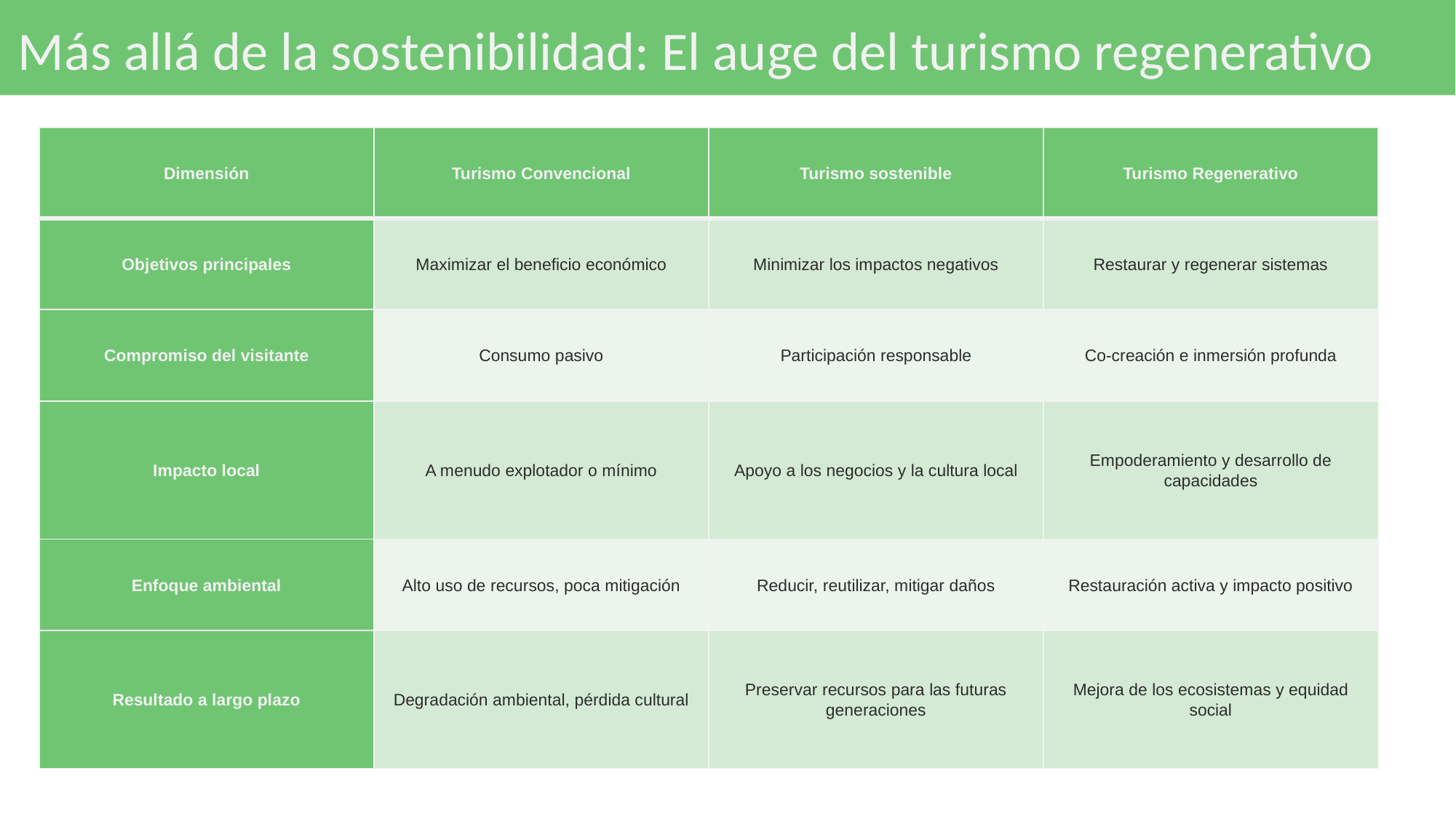

# Más allá de la sostenibilidad: El auge del turismo regenerativo
| Dimensión | Turismo Convencional | Turismo sostenible | Turismo Regenerativo |
| --- | --- | --- | --- |
| Objetivos principales | Maximizar el beneficio económico | Minimizar los impactos negativos | Restaurar y regenerar sistemas |
| Compromiso del visitante | Consumo pasivo | Participación responsable | Co-creación e inmersión profunda |
| Impacto local | A menudo explotador o mínimo | Apoyo a los negocios y la cultura local | Empoderamiento y desarrollo de capacidades |
| Enfoque ambiental | Alto uso de recursos, poca mitigación | Reducir, reutilizar, mitigar daños | Restauración activa y impacto positivo |
| Resultado a largo plazo | Degradación ambiental, pérdida cultural | Preservar recursos para las futuras generaciones | Mejora de los ecosistemas y equidad social |